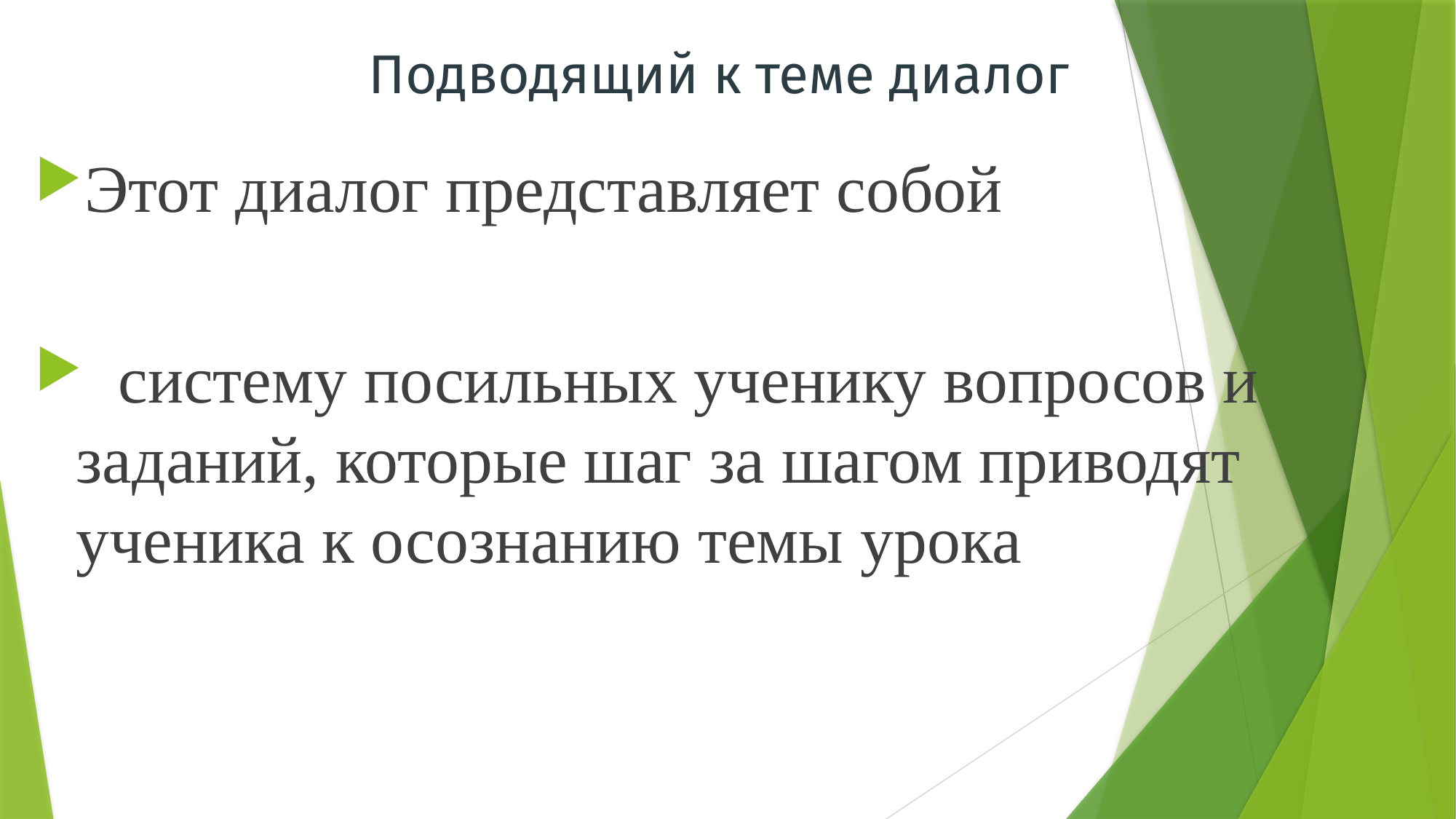

# Подводящий к теме диалог
Этот диалог представляет собой

  систему посильных ученику вопросов и заданий, которые шаг за шагом приводят ученика к осознанию темы урока